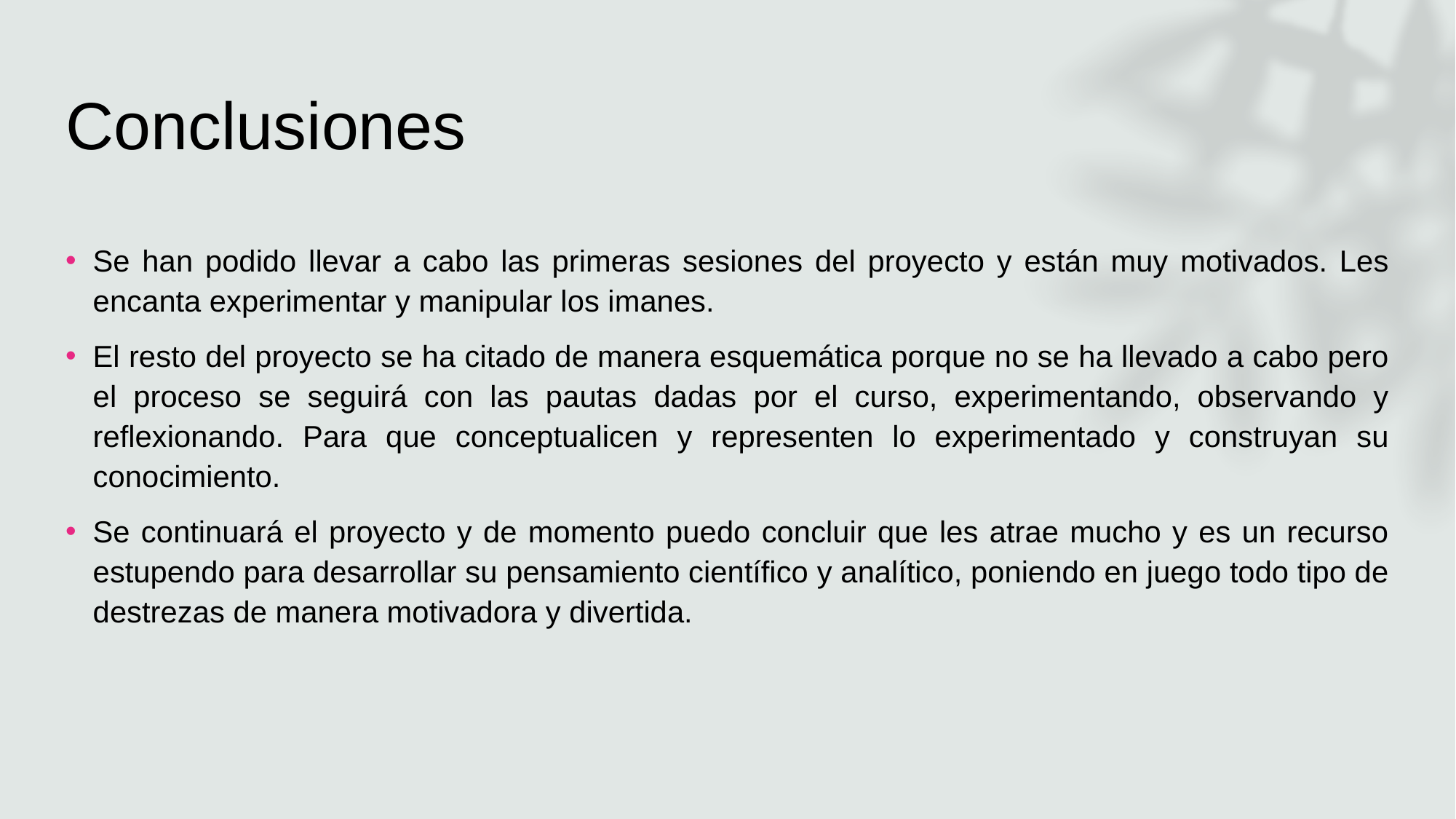

# Conclusiones
Se han podido llevar a cabo las primeras sesiones del proyecto y están muy motivados. Les encanta experimentar y manipular los imanes.
El resto del proyecto se ha citado de manera esquemática porque no se ha llevado a cabo pero el proceso se seguirá con las pautas dadas por el curso, experimentando, observando y reflexionando. Para que conceptualicen y representen lo experimentado y construyan su conocimiento.
Se continuará el proyecto y de momento puedo concluir que les atrae mucho y es un recurso estupendo para desarrollar su pensamiento científico y analítico, poniendo en juego todo tipo de destrezas de manera motivadora y divertida.